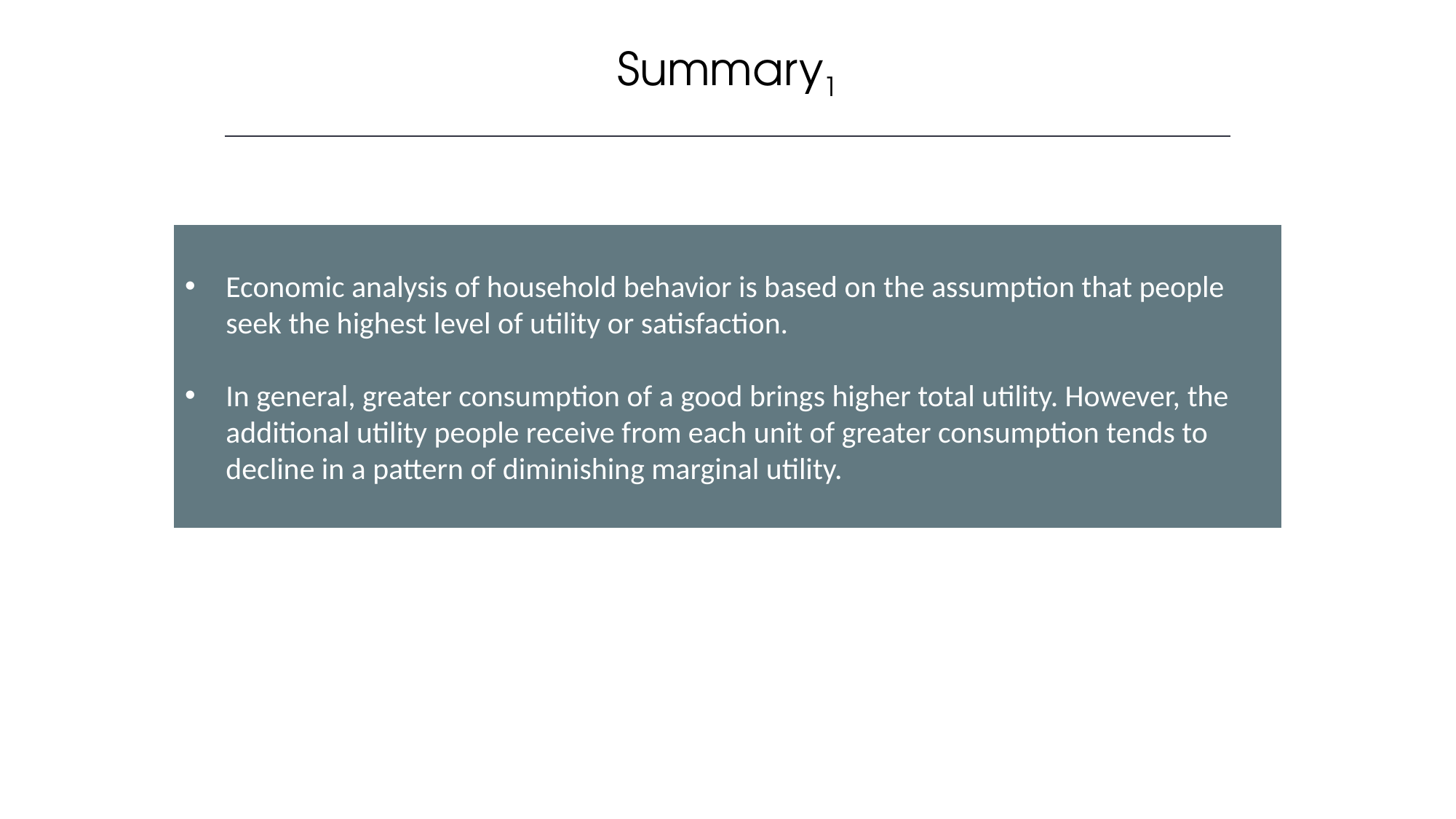

Summary1

Economic analysis of household behavior is based on the assumption that people seek the highest level of utility or satisfaction.

In general, greater consumption of a good brings higher total utility. However, the additional utility people receive from each unit of greater consumption tends to decline in a pattern of diminishing marginal utility.